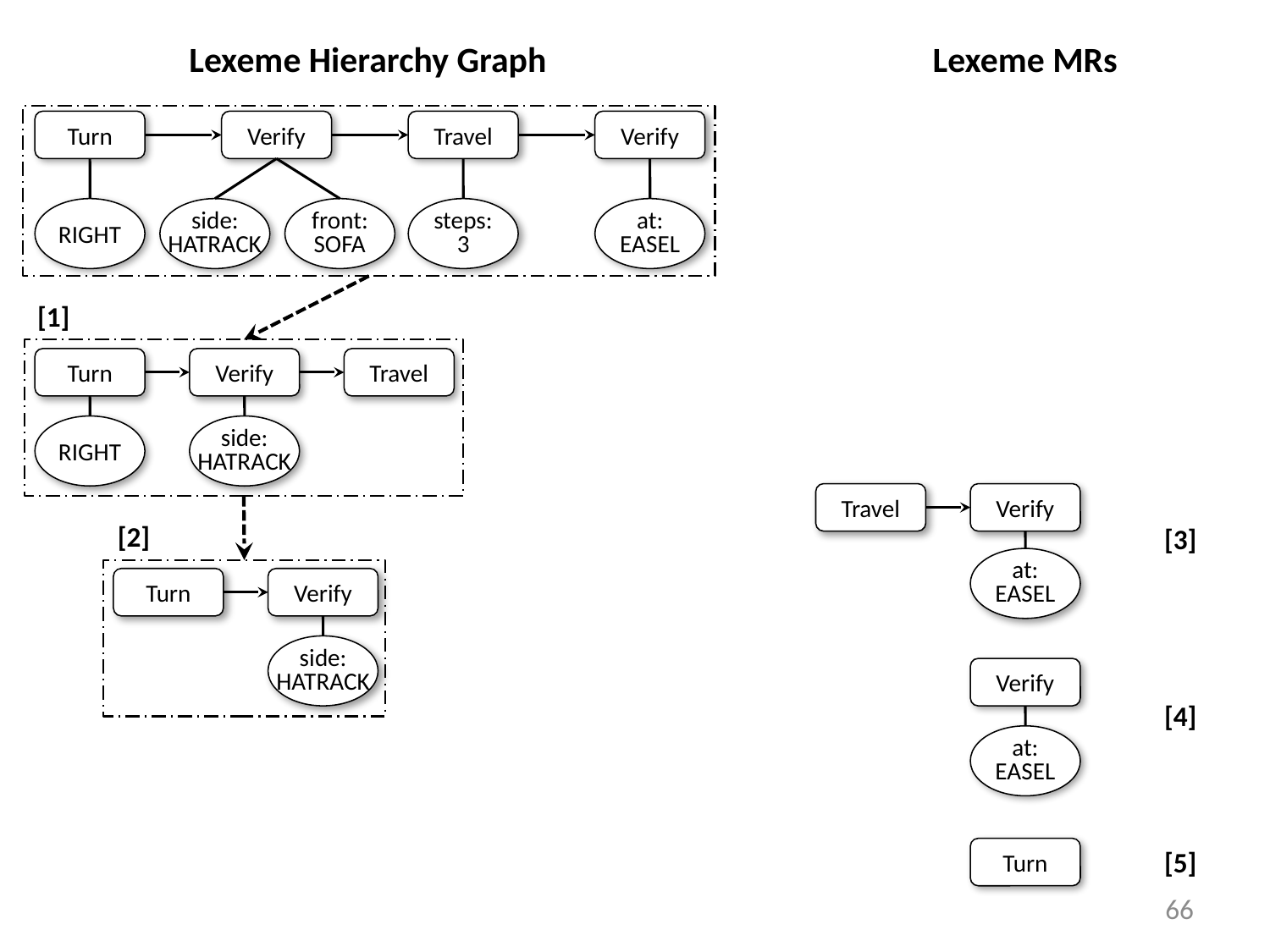

Lexeme Hierarchy Graph
Lexeme MRs

Turn
Verify
Travel
Verify
at:
EASEL
RIGHT
side:
HATRACK
front:
SOFA
steps:
3
[1]

Turn
Verify
Travel
side:
HATRACK
RIGHT
Travel
Verify
[2]
[3]
at:
EASEL

Turn
Verify
side:
HATRACK
Verify
at:
EASEL
[4]
Turn
[5]
66